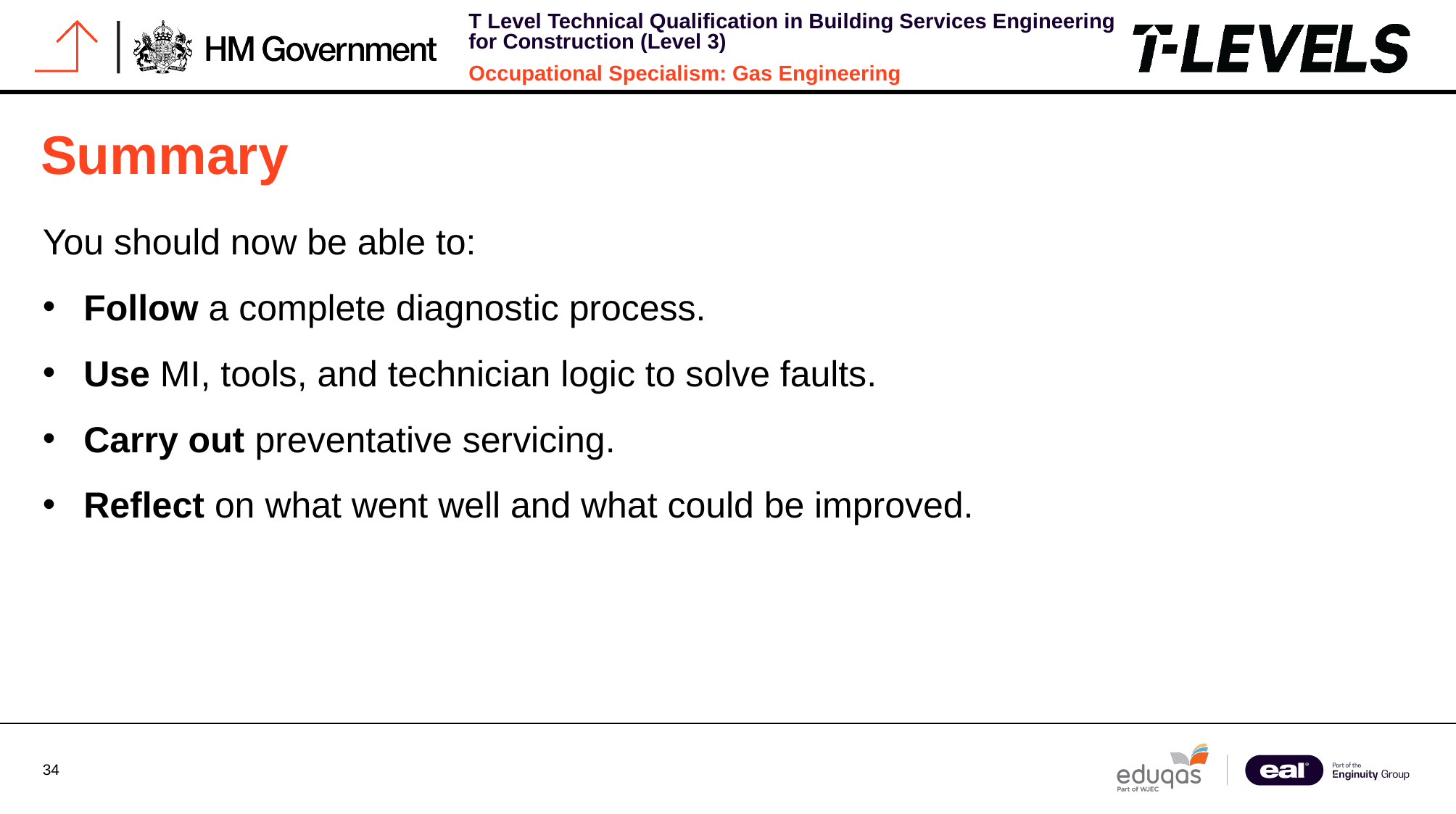

# Summary
You should now be able to:
Follow a complete diagnostic process.
Use MI, tools, and technician logic to solve faults.
Carry out preventative servicing.
Reflect on what went well and what could be improved.